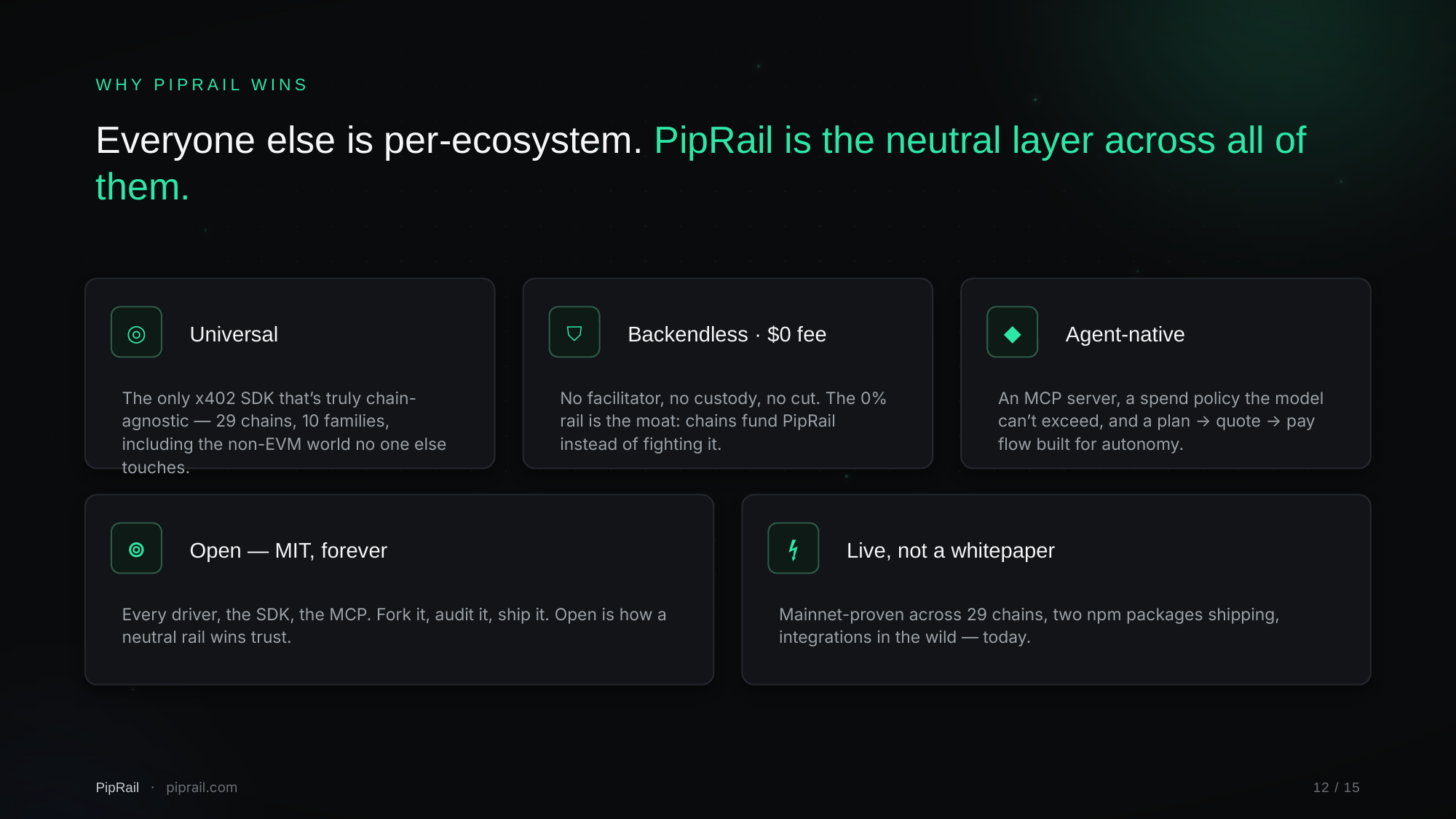

WHY PIPRAIL WINS
Everyone else is per-ecosystem. PipRail is the neutral layer across all of them.

◎

⛉

◆
Universal
Backendless · $0 fee
Agent-native
The only x402 SDK that’s truly chain-agnostic — 29 chains, 10 families, including the non-EVM world no one else touches.
No facilitator, no custody, no cut. The 0% rail is the moat: chains fund PipRail instead of fighting it.
An MCP server, a spend policy the model can’t exceed, and a plan → quote → pay flow built for autonomy.

⊚

⚡
Open — MIT, forever
Live, not a whitepaper
Every driver, the SDK, the MCP. Fork it, audit it, ship it. Open is how a neutral rail wins trust.
Mainnet-proven across 29 chains, two npm packages shipping, integrations in the wild — today.
PipRail   ·   piprail.com
12 / 15